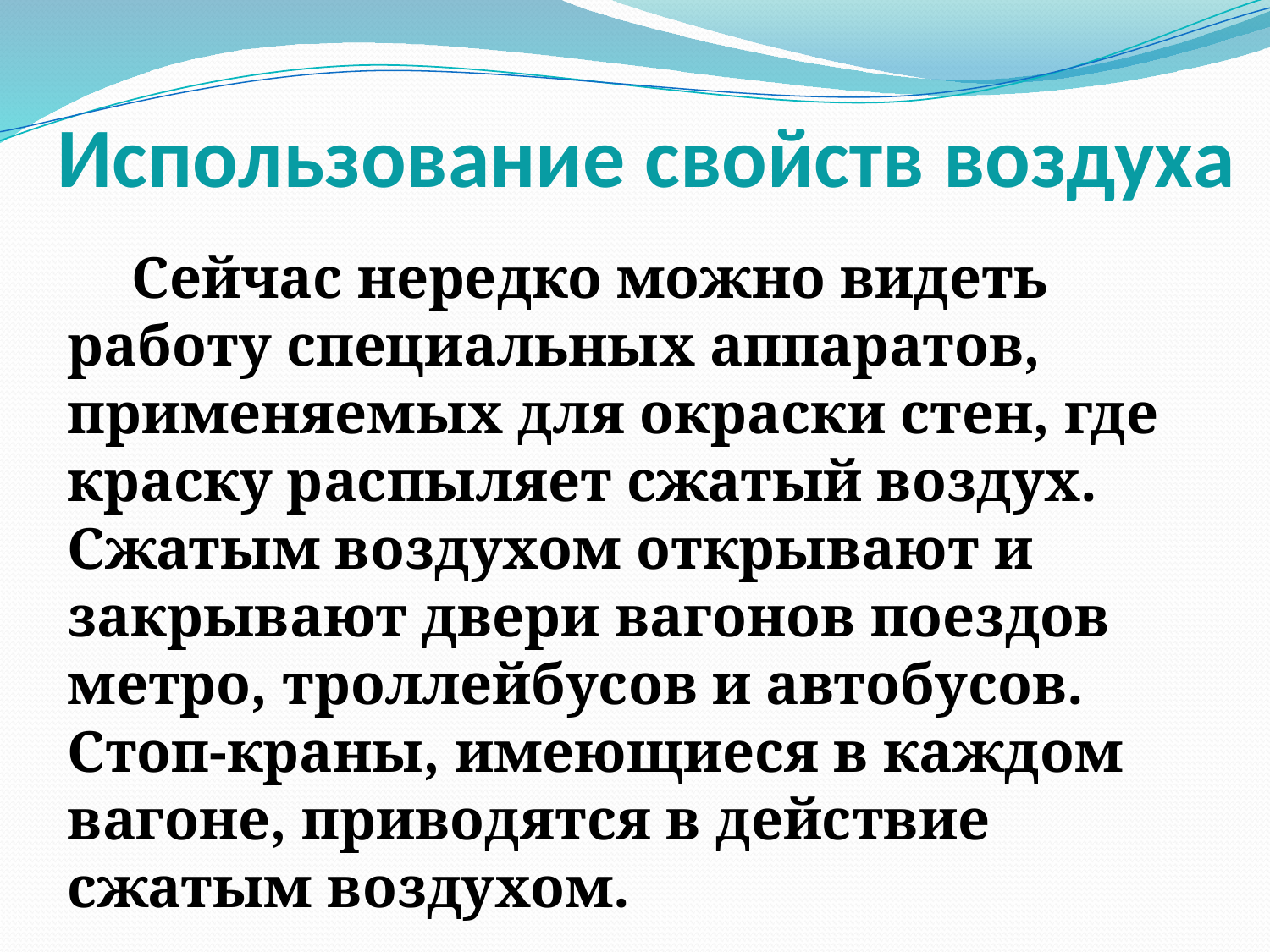

Использование свойств воздуха
 Сейчас нередко можно видеть работу специальных аппаратов, применяемых для окраски стен, где краску распыляет сжатый воздух. Сжатым воздухом открывают и закрывают двери вагонов поездов метро, троллейбусов и автобусов. Стоп-краны, имеющиеся в каждом вагоне, приводятся в действие сжатым воздухом.